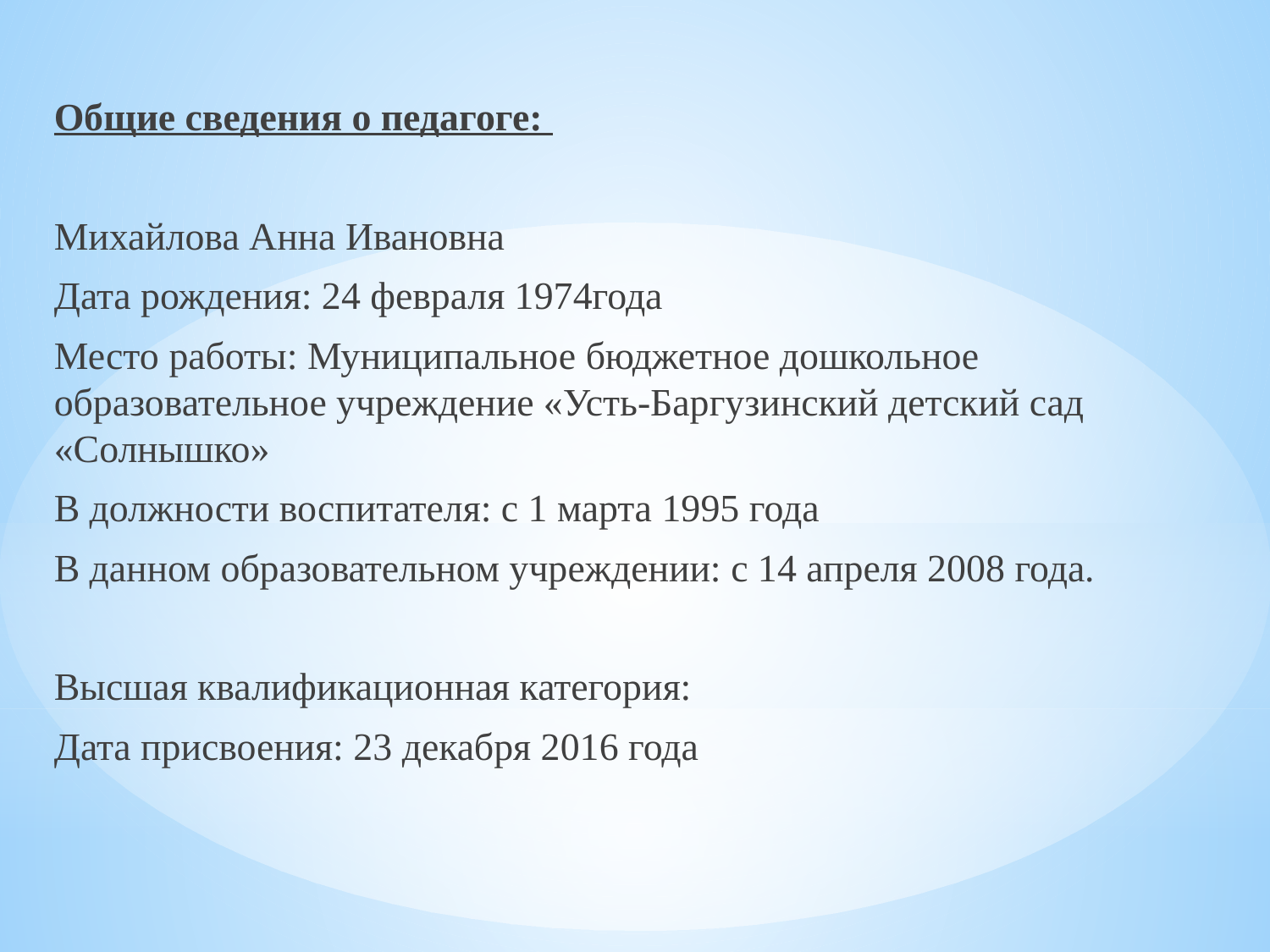

Общие сведения о педагоге:

Михайлова Анна Ивановна
Дата рождения: 24 февраля 1974года
Место работы: Муниципальное бюджетное дошкольное образовательное учреждение «Усть-Баргузинский детский сад «Солнышко»
В должности воспитателя: с 1 марта 1995 года
В данном образовательном учреждении: с 14 апреля 2008 года.

Высшая квалификационная категория:
Дата присвоения: 23 декабря 2016 года